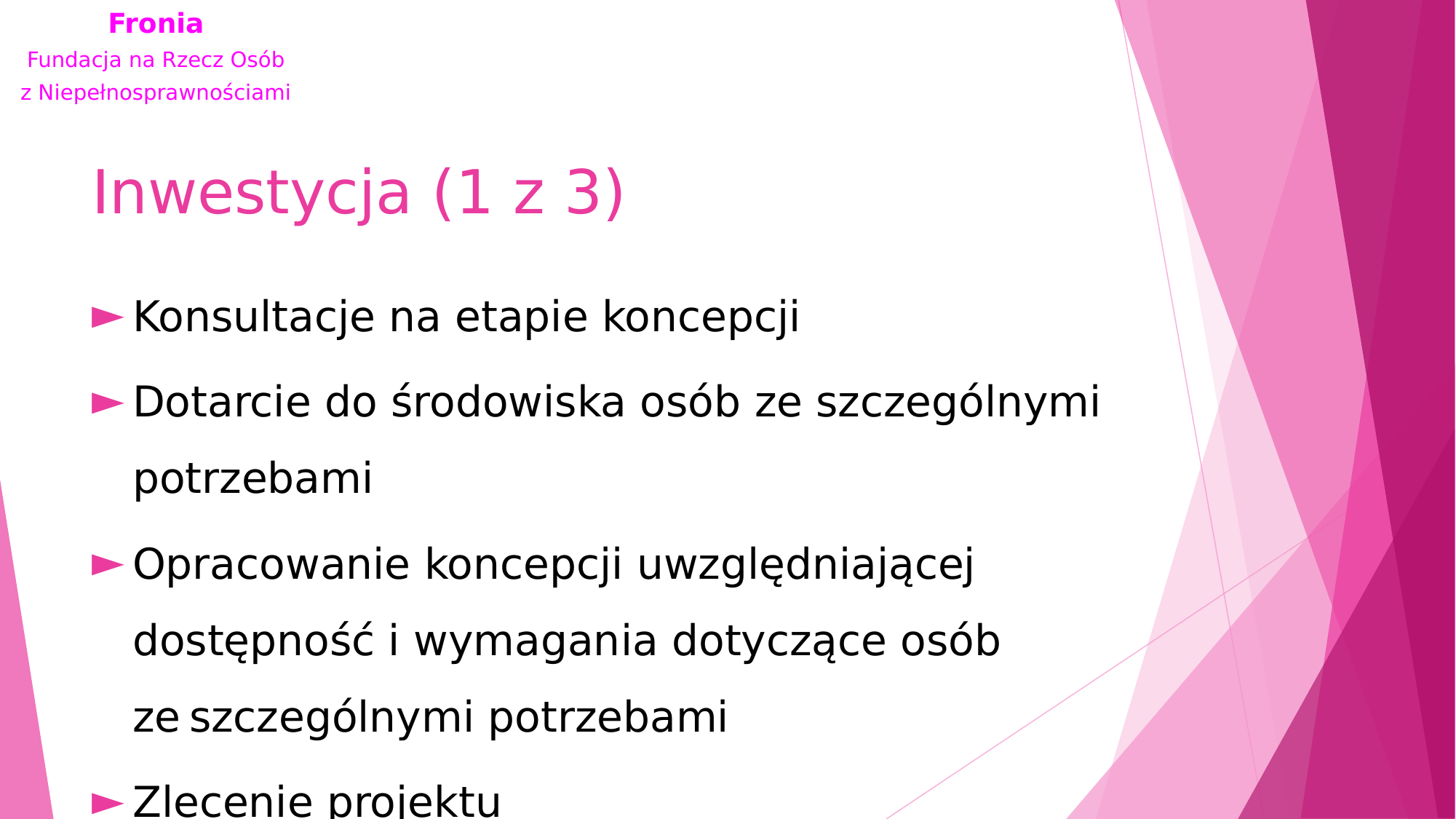

# Inwestycja (1 z 3)
Konsultacje na etapie koncepcji
Dotarcie do środowiska osób ze szczególnymi potrzebami
Opracowanie koncepcji uwzględniającej dostępność i wymagania dotyczące osób ze szczególnymi potrzebami
Zlecenie projektu